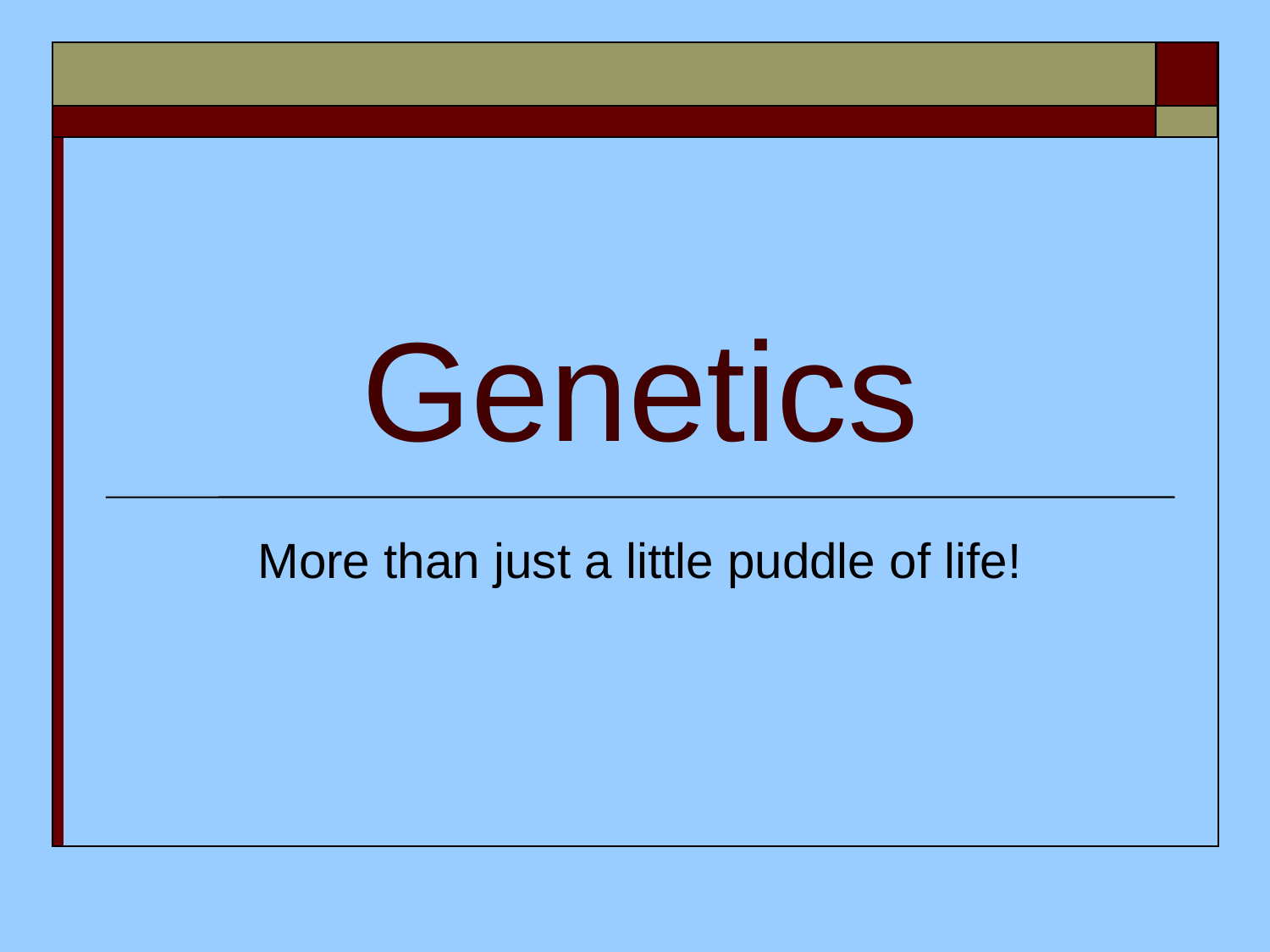

# Genetics
More than just a little puddle of life!